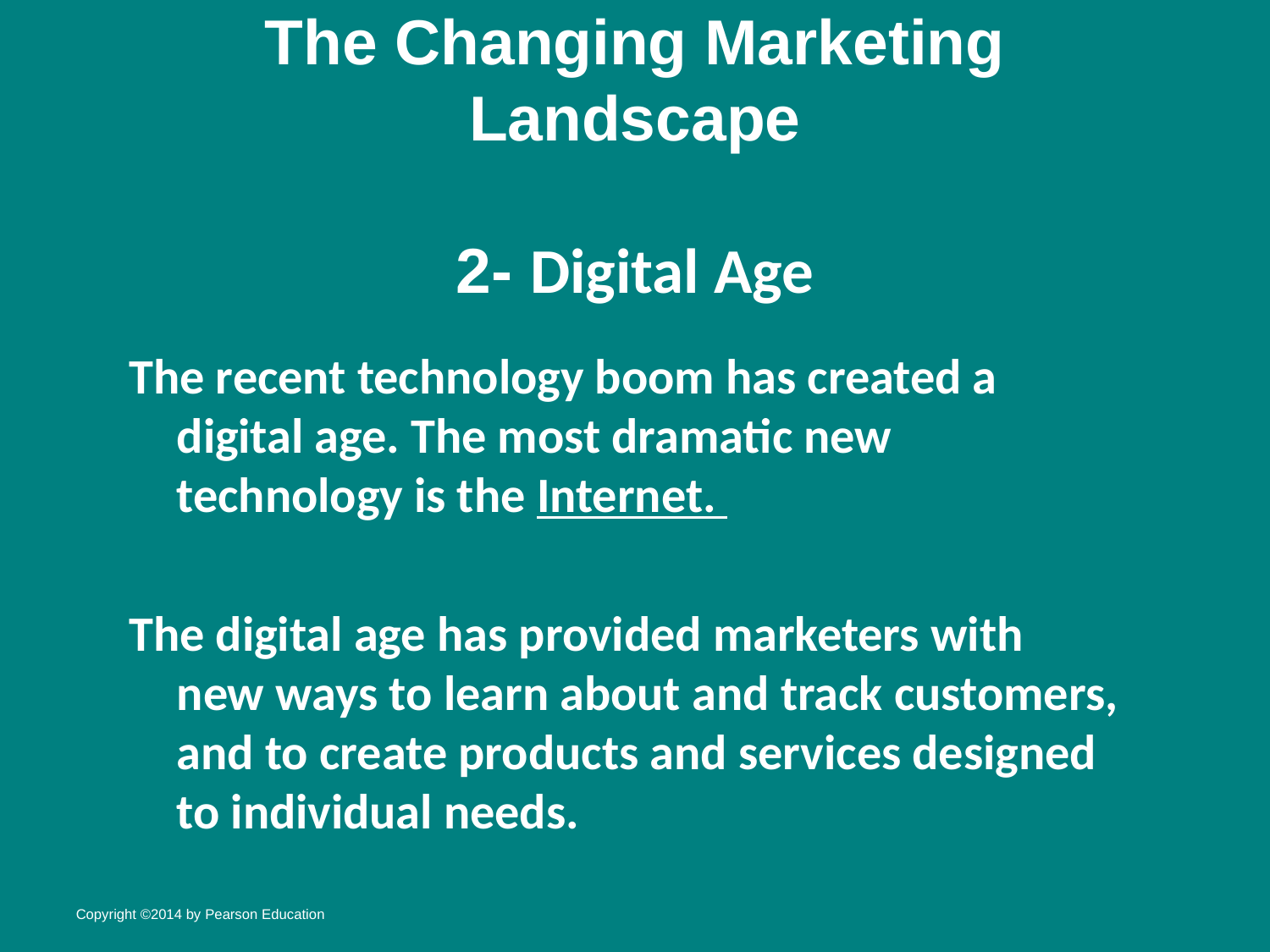

# The Changing Marketing Landscape 2- Digital Age
The recent technology boom has created a digital age. The most dramatic new technology is the Internet.

The digital age has provided marketers with new ways to learn about and track customers, and to create products and services designed to individual needs.

Copyright ©2014 by Pearson Education